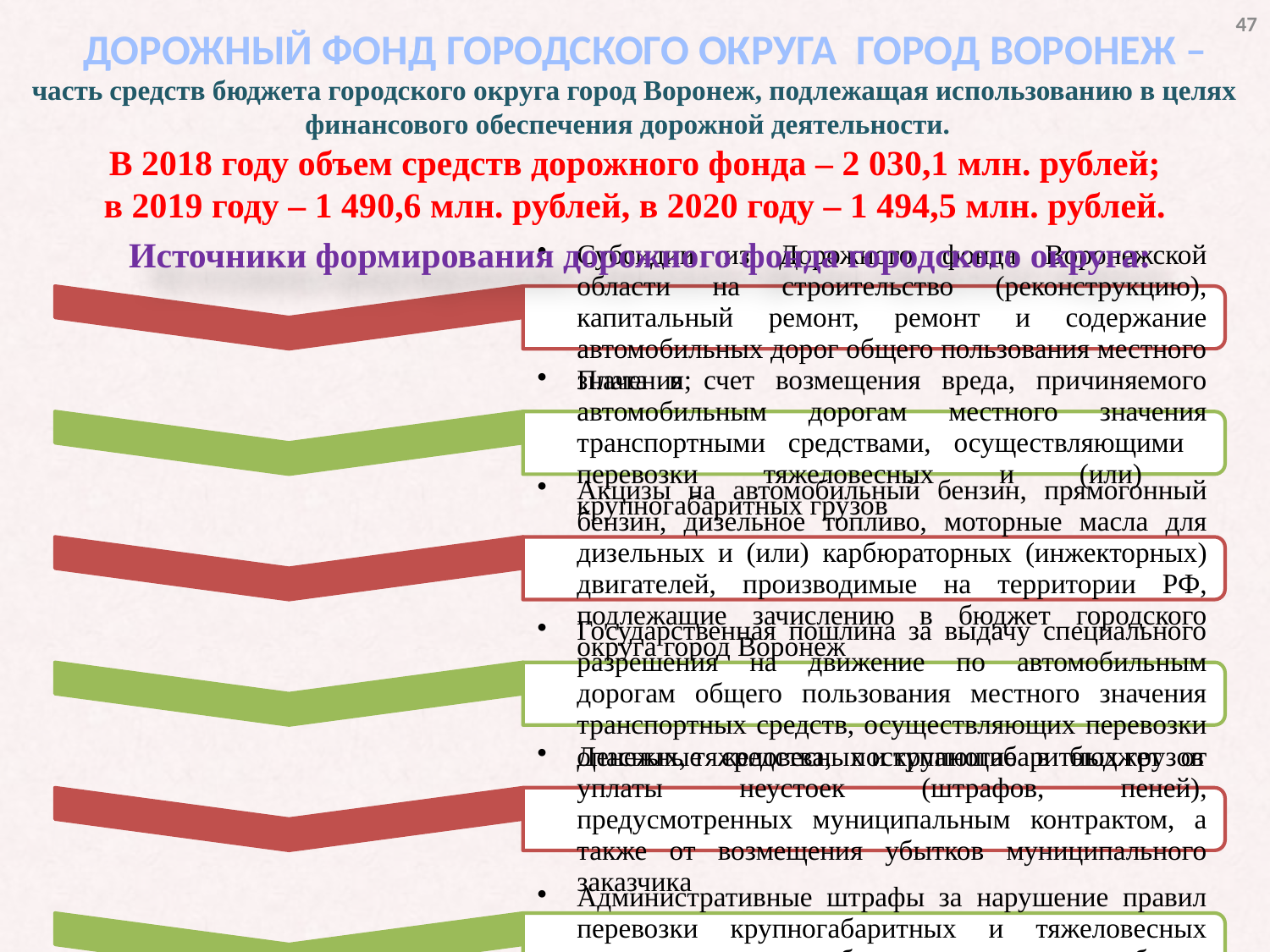

47
ДОРОЖНЫЙ ФОНД ГОРОДСКОГО ОКРУГА  ГОРОД ВОРОНЕЖ –
часть средств бюджета городского округа город Воронеж, подлежащая использованию в целях финансового обеспечения дорожной деятельности.
В 2018 году объем средств дорожного фонда – 2 030,1 млн. рублей;
в 2019 году – 1 490,6 млн. рублей, в 2020 году – 1 494,5 млн. рублей.
Источники формирования дорожного фонда городского округа: